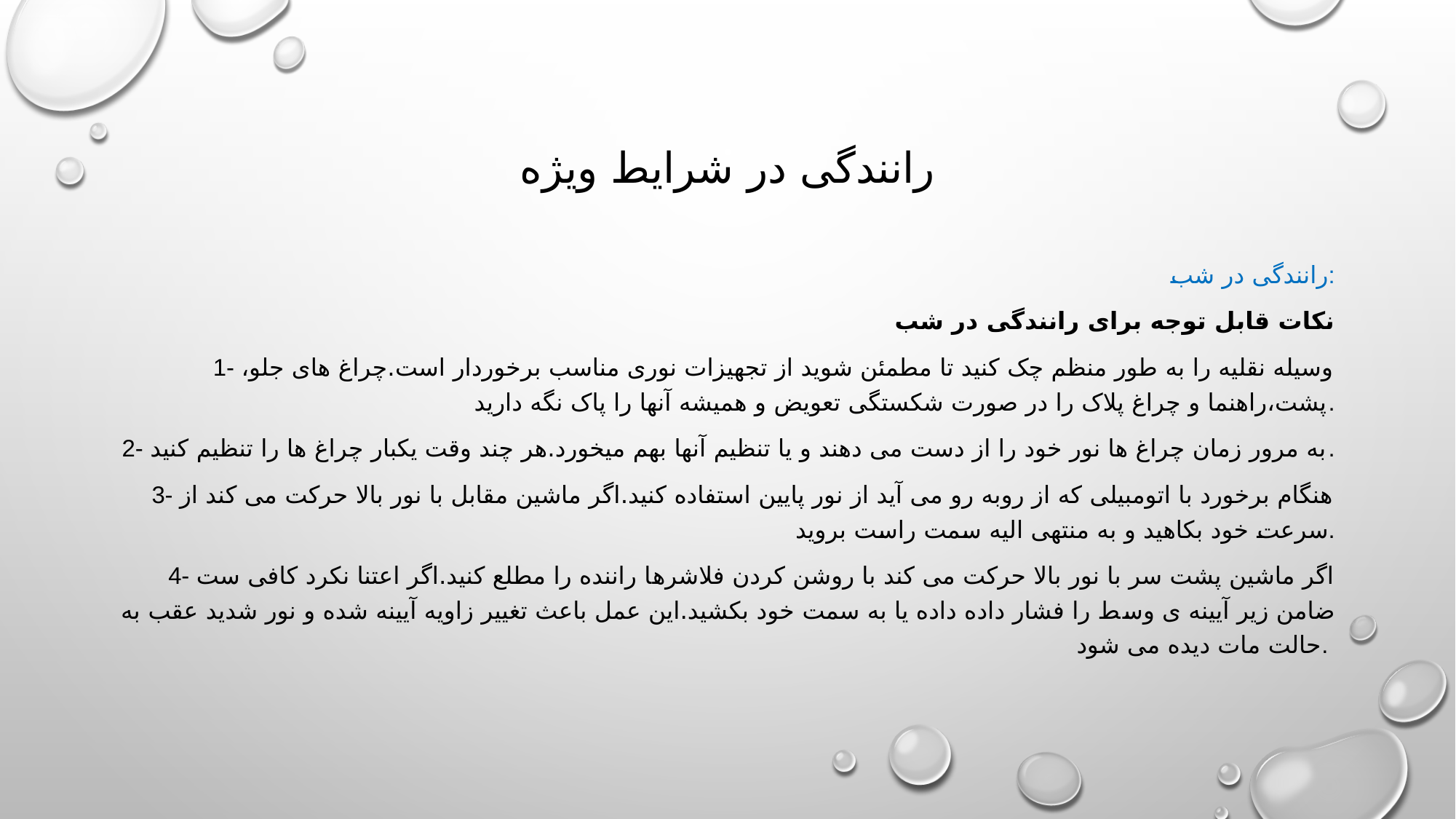

# رانندگی در شرایط ویژه
رانندگی در شب:
نکات قابل توجه برای رانندگی در شب
1- وسیله نقلیه را به طور منظم چک کنید تا مطمئن شوید از تجهیزات نوری مناسب برخوردار است.چراغ های جلو، پشت،راهنما و چراغ پلاک را در صورت شکستگی تعویض و همیشه آنها را پاک نگه دارید.
2- به مرور زمان چراغ ها نور خود را از دست می دهند و یا تنظیم آنها بهم میخورد.هر چند وقت یکبار چراغ ها را تنظیم کنید.
3- هنگام برخورد با اتومبیلی که از روبه رو می آید از نور پایین استفاده کنید.اگر ماشین مقابل با نور بالا حرکت می کند از سرعت خود بکاهید و به منتهی الیه سمت راست بروید.
4- اگر ماشین پشت سر با نور بالا حرکت می کند با روشن کردن فلاشرها راننده را مطلع کنید.اگر اعتنا نکرد کافی ست ضامن زیر آیینه ی وسط را فشار داده داده یا به سمت خود بکشید.این عمل باعث تغییر زاویه آیینه شده و نور شدید عقب به حالت مات دیده می شود.